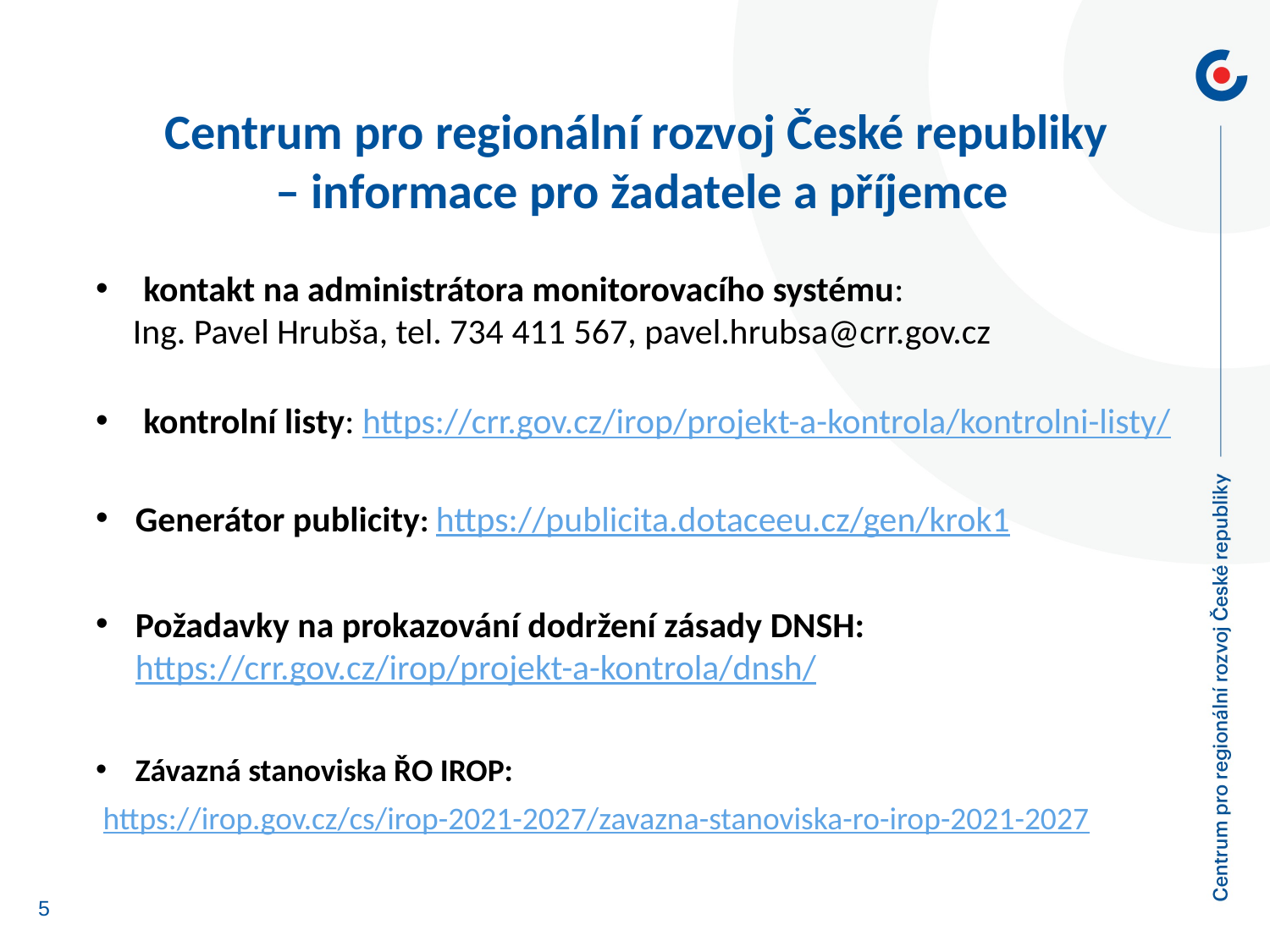

Centrum pro regionální rozvoj České republiky
– informace pro žadatele a příjemce
kontakt na administrátora monitorovacího systému:
Ing. Pavel Hrubša, tel. 734 411 567, pavel.hrubsa@crr.gov.cz

kontrolní listy: https://crr.gov.cz/irop/projekt-a-kontrola/kontrolni-listy/

Generátor publicity: https://publicita.dotaceeu.cz/gen/krok1

Požadavky na prokazování dodržení zásady DNSH: https://crr.gov.cz/irop/projekt-a-kontrola/dnsh/

Závazná stanoviska ŘO IROP:
 https://irop.gov.cz/cs/irop-2021-2027/zavazna-stanoviska-ro-irop-2021-2027

5